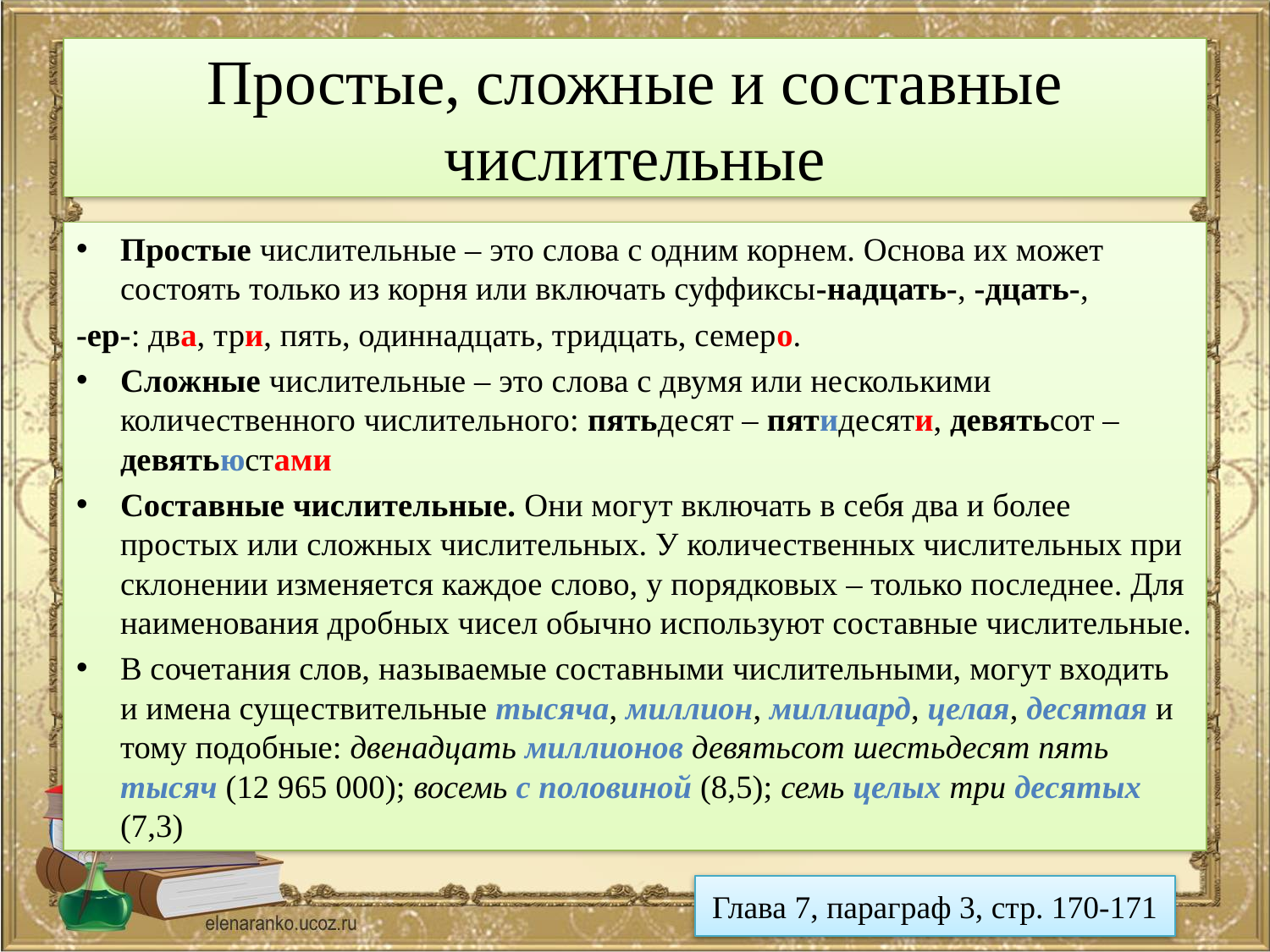

# Простые, сложные и составные числительные
Простые числительные – это слова с одним корнем. Основа их может состоять только из корня или включать суффиксы-надцать-, -дцать-,
-ер-: два, три, пять, одиннадцать, тридцать, семеро.
Сложные числительные – это слова с двумя или несколькими количественного числительного: пятьдесят – пятидесяти, девятьсот – девятьюстами
Составные числительные. Они могут включать в себя два и более простых или сложных числительных. У количественных числительных при склонении изменяется каждое слово, у порядковых – только последнее. Для наименования дробных чисел обычно используют составные числительные.
В сочетания слов, называемые составными числительными, могут входить и имена существительные тысяча, миллион, миллиард, целая, десятая и тому подобные: двенадцать миллионов девятьсот шестьдесят пять тысяч (12 965 000); восемь с половиной (8,5); семь целых три десятых (7,3)

Глава 7, параграф 3, стр. 170-171